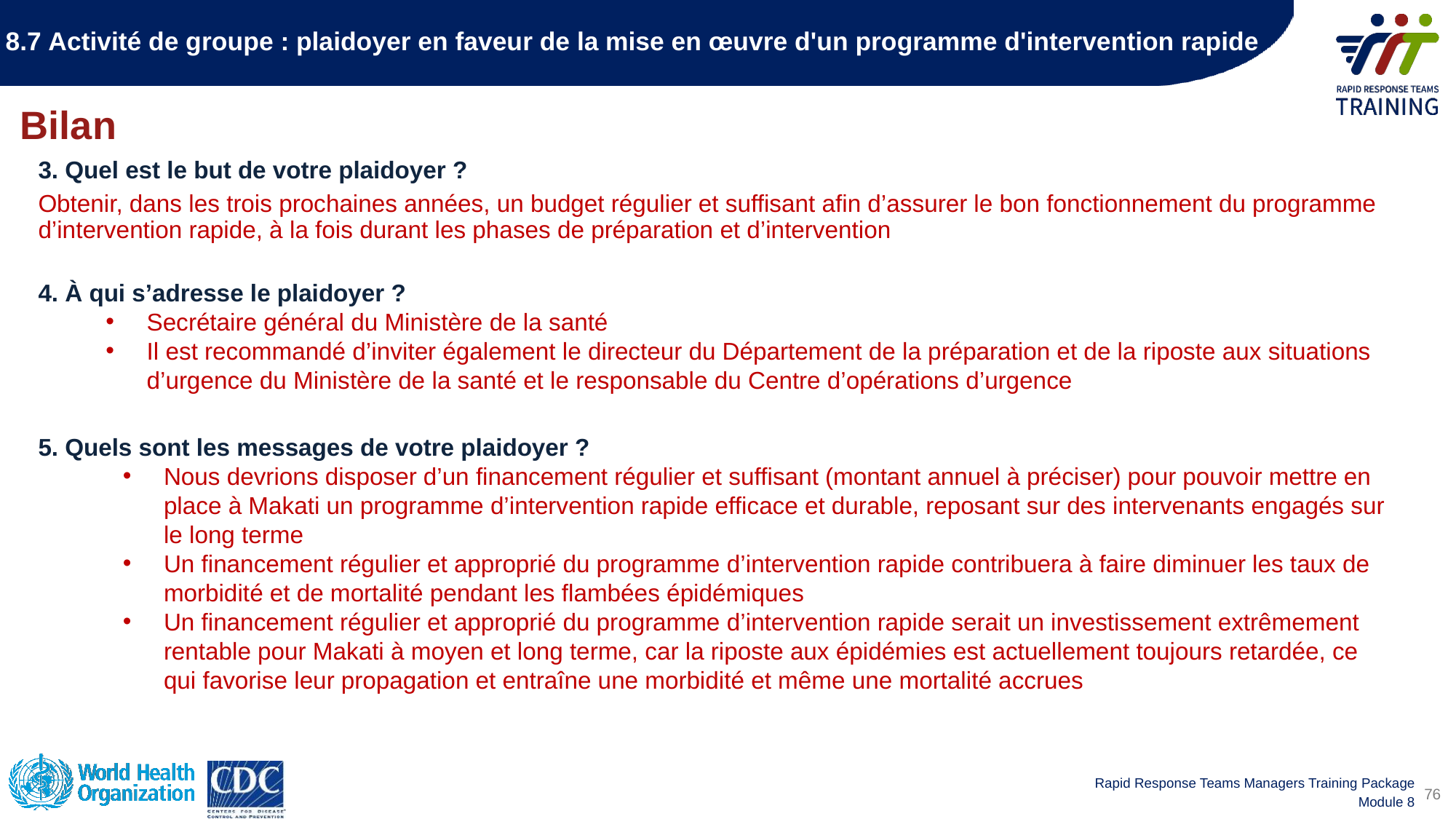

8.7 Activité de groupe : plaidoyer en faveur de la mise en œuvre d'un programme d'intervention rapide
# Bilan
3. Quel est le but de votre plaidoyer ?
Obtenir, dans les trois prochaines années, un budget régulier et suffisant afin d’assurer le bon fonctionnement du programme d’intervention rapide, à la fois durant les phases de préparation et d’intervention

4. À qui s’adresse le plaidoyer ?
Secrétaire général du Ministère de la santé
Il est recommandé d’inviter également le directeur du Département de la préparation et de la riposte aux situations d’urgence du Ministère de la santé et le responsable du Centre d’opérations d’urgence

5. Quels sont les messages de votre plaidoyer ?
Nous devrions disposer d’un financement régulier et suffisant (montant annuel à préciser) pour pouvoir mettre en place à Makati un programme d’intervention rapide efficace et durable, reposant sur des intervenants engagés sur le long terme
Un financement régulier et approprié du programme d’intervention rapide contribuera à faire diminuer les taux de morbidité et de mortalité pendant les flambées épidémiques
Un financement régulier et approprié du programme d’intervention rapide serait un investissement extrêmement rentable pour Makati à moyen et long terme, car la riposte aux épidémies est actuellement toujours retardée, ce qui favorise leur propagation et entraîne une morbidité et même une mortalité accrues

76